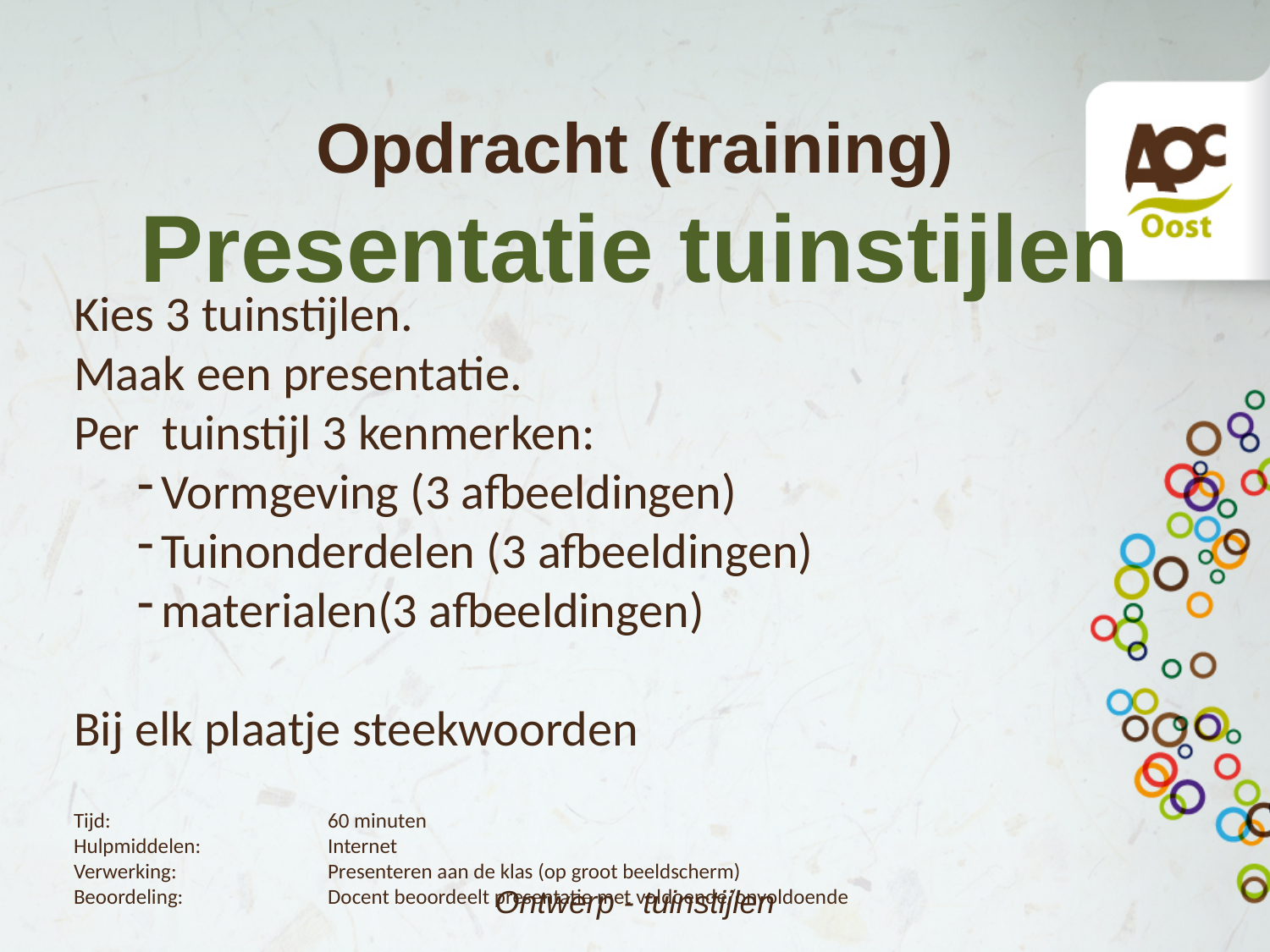

Opdracht (training)
Presentatie tuinstijlen

Kies 3 tuinstijlen.
Maak een presentatie.
Per  tuinstijl 3 kenmerken:
Vormgeving (3 afbeeldingen)
Tuinonderdelen (3 afbeeldingen)
materialen(3 afbeeldingen)

Bij elk plaatje steekwoorden

Tijd: 		60 minuten
Hulpmiddelen: 	Internet
Verwerking: 		Presenteren aan de klas (op groot beeldscherm)
Beoordeling: 		Docent beoordeelt presentatie met voldoende/onvoldoende

Ontwerp - tuinstijlen